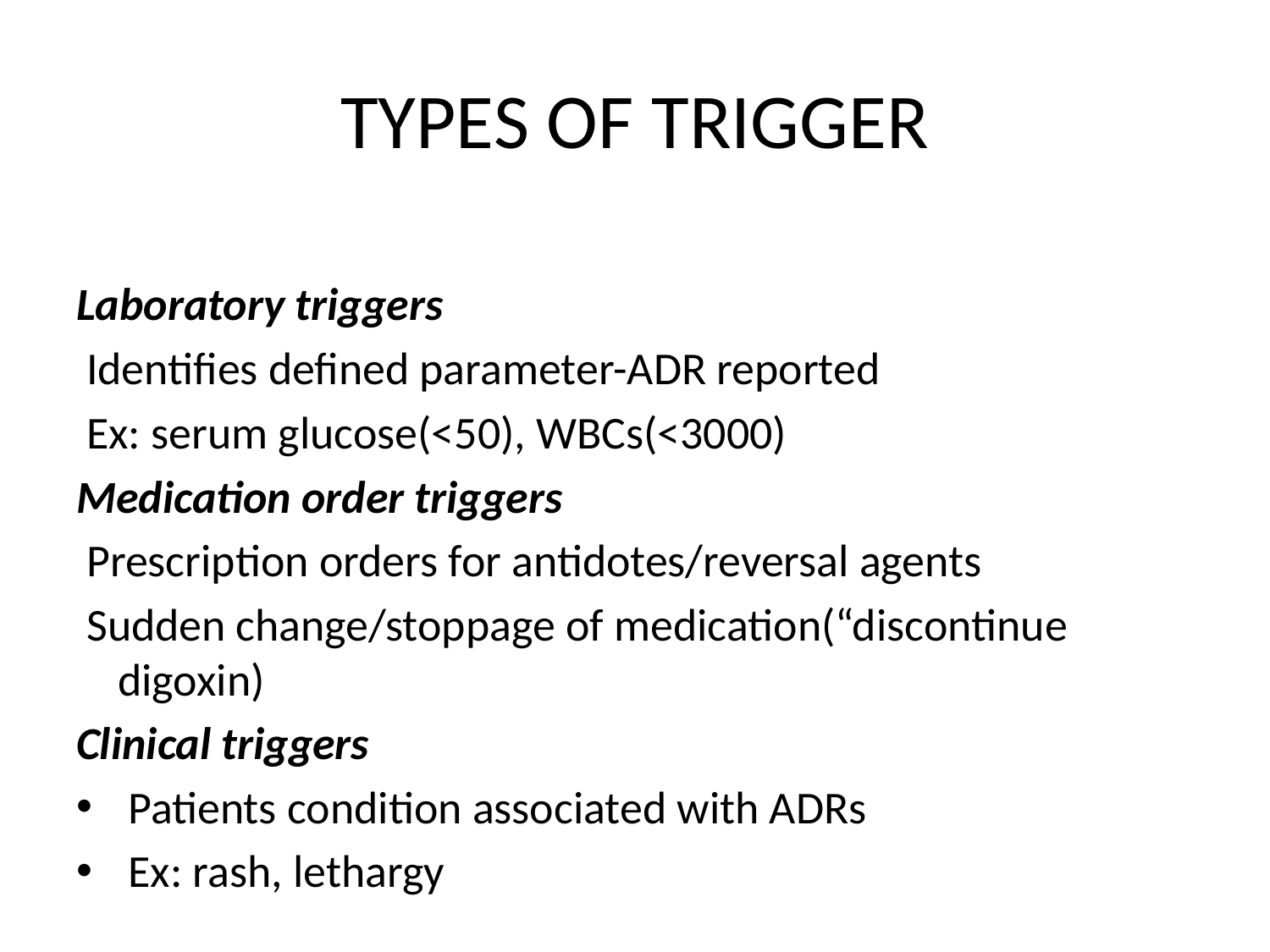

# TYPES OF TRIGGER
Laboratory triggers
 Identifies defined parameter-ADR reported
 Ex: serum glucose(<50), WBCs(<3000)
Medication order triggers
 Prescription orders for antidotes/reversal agents
 Sudden change/stoppage of medication(“discontinue digoxin)
Clinical triggers
 Patients condition associated with ADRs
 Ex: rash, lethargy